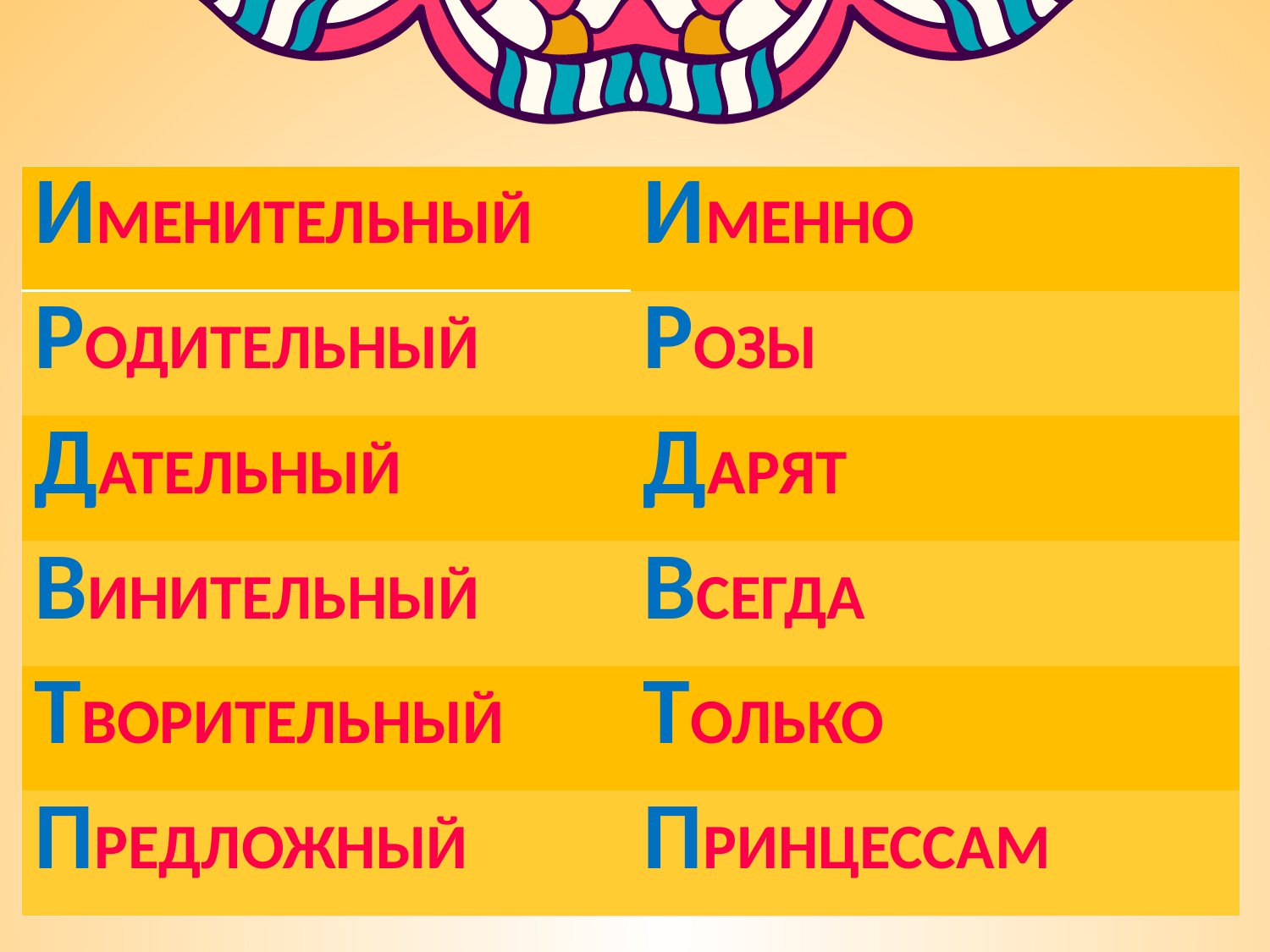

| ИМЕНИТЕЛЬНЫЙ | ИМЕННО |
| --- | --- |
| РОДИТЕЛЬНЫЙ | РОЗЫ |
| ДАТЕЛЬНЫЙ | ДАРЯТ |
| ВИНИТЕЛЬНЫЙ | ВСЕГДА |
| ТВОРИТЕЛЬНЫЙ | ТОЛЬКО |
| ПРЕДЛОЖНЫЙ | ПРИНЦЕССАМ |